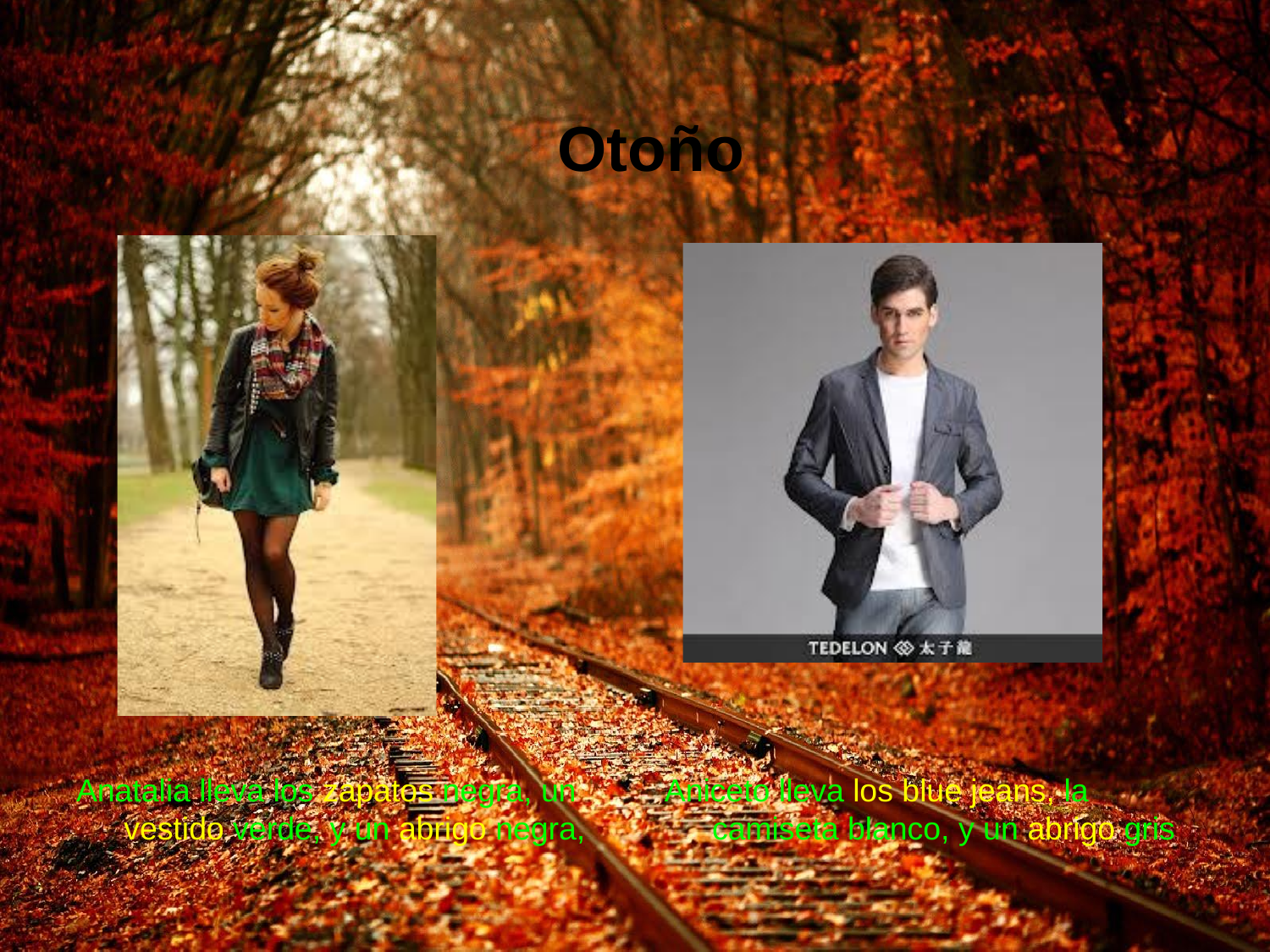

# Otoño

Anatalia lleva los zapatos negra, un vestido verde, y un abrigo negra,
Aniceto lleva los blue jeans, la camiseta blanco, y un abrigo gris